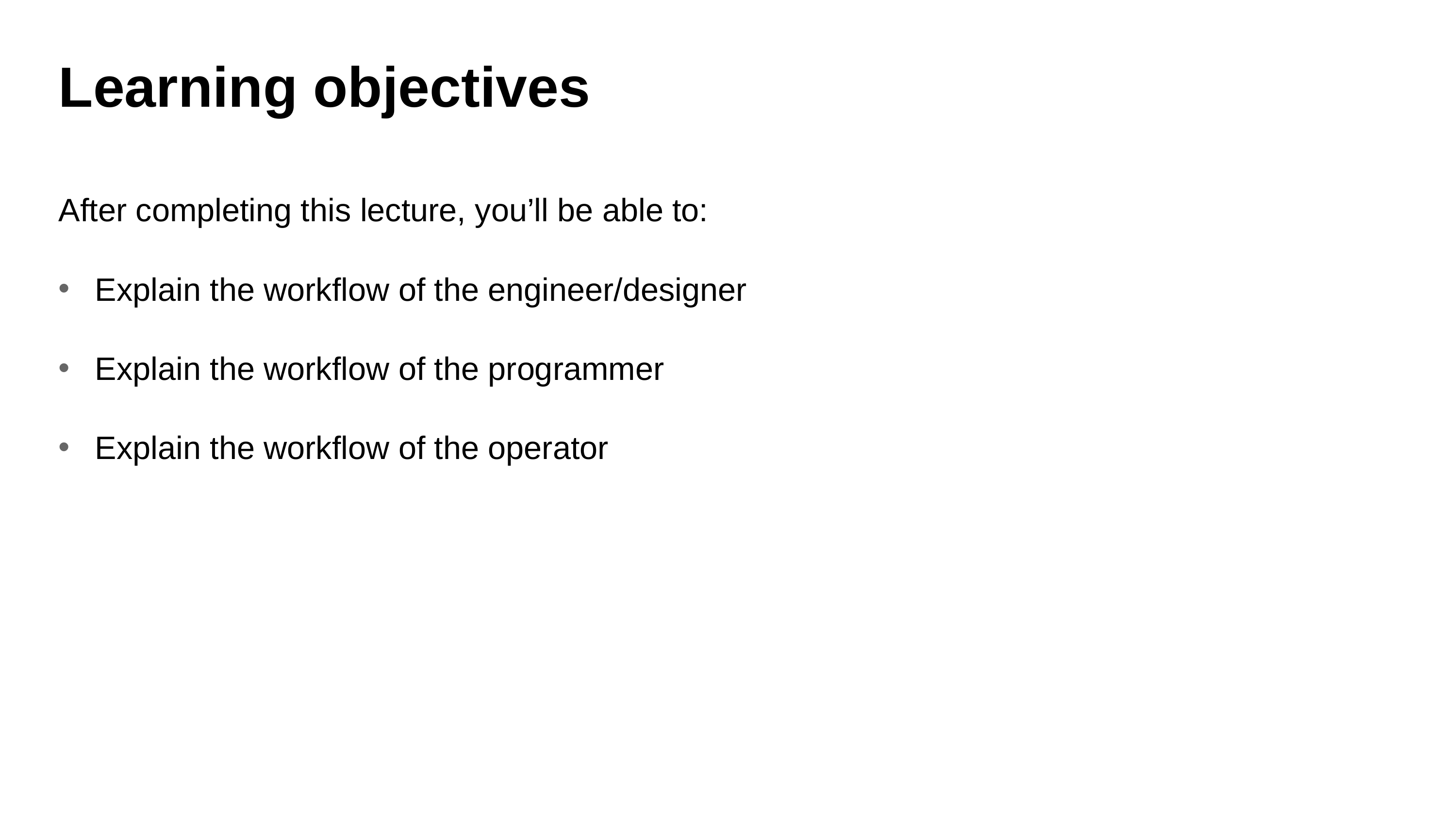

# Learning objectives
After completing this lecture, you’ll be able to:
Explain the workflow of the engineer/designer
Explain the workflow of the programmer
Explain the workflow of the operator